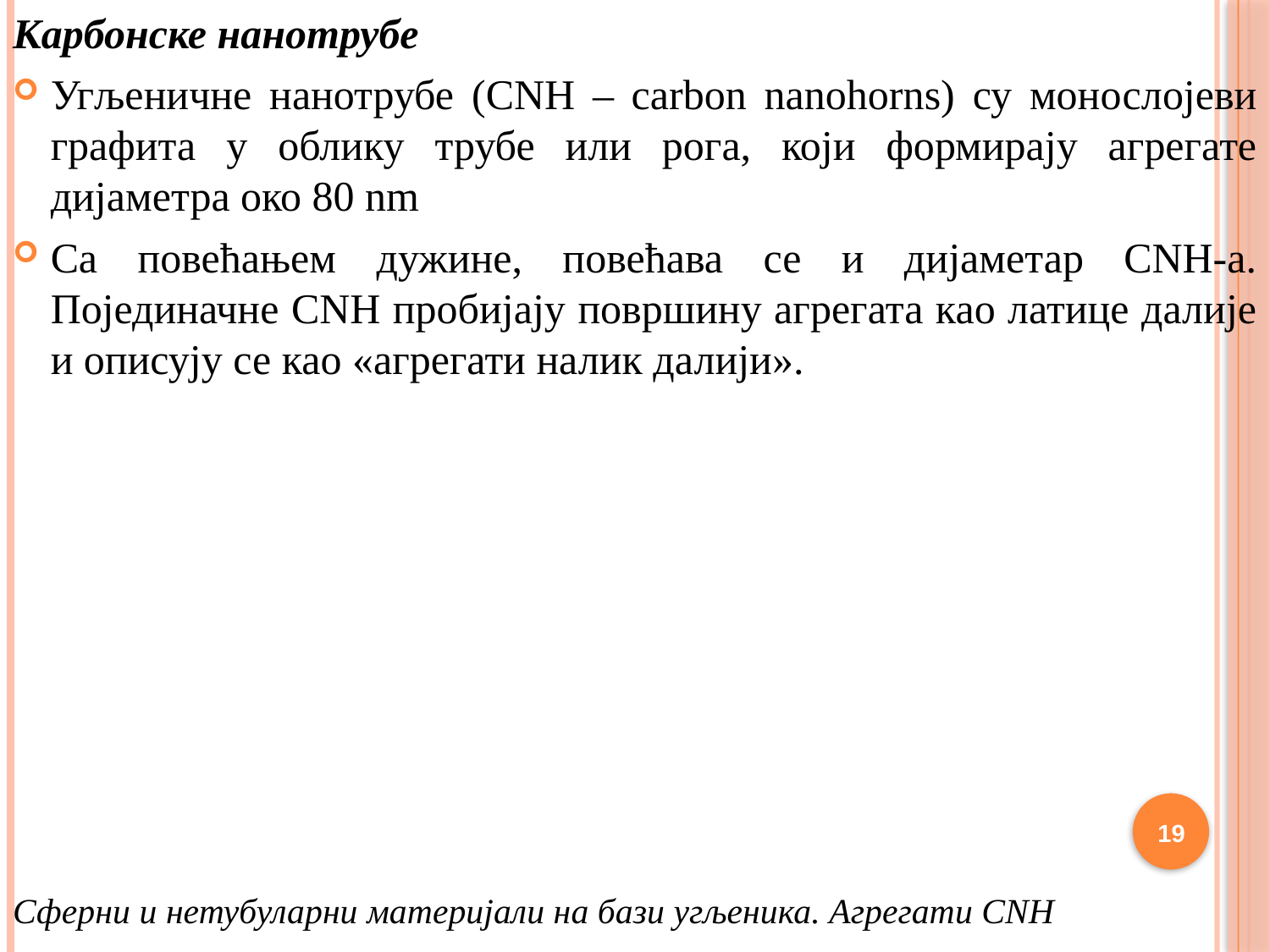

Карбонске нанотрубе
Угљеничне нанотрубе (CNH – carbon nanohorns) су монослојеви графита у облику трубе или рога, који формирају агрегате дијаметра око 80 nm
Са повећањем дужине, повећава се и дијаметар CNH-а. Појединачне CNH пробијају површину агрегата као латице далије и описују се као «агрегати налик далији».

Сферни и нетубуларни материјали на бази угљеника. Агрегати CNH

19